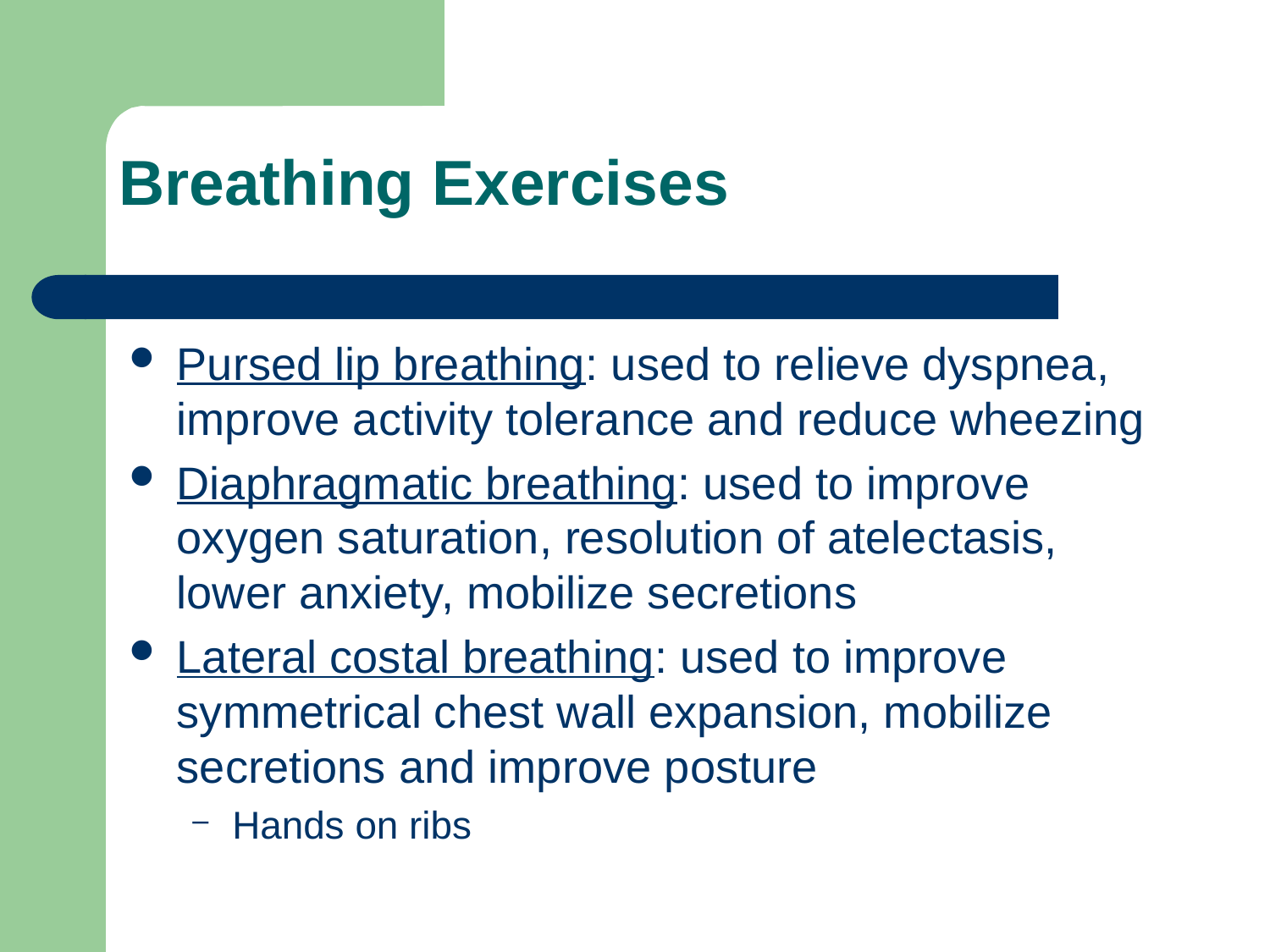

Breathing Exercises
Pursed lip breathing: used to relieve dyspnea, improve activity tolerance and reduce wheezing
Diaphragmatic breathing: used to improve oxygen saturation, resolution of atelectasis, lower anxiety, mobilize secretions
Lateral costal breathing: used to improve symmetrical chest wall expansion, mobilize secretions and improve posture
Hands on ribs